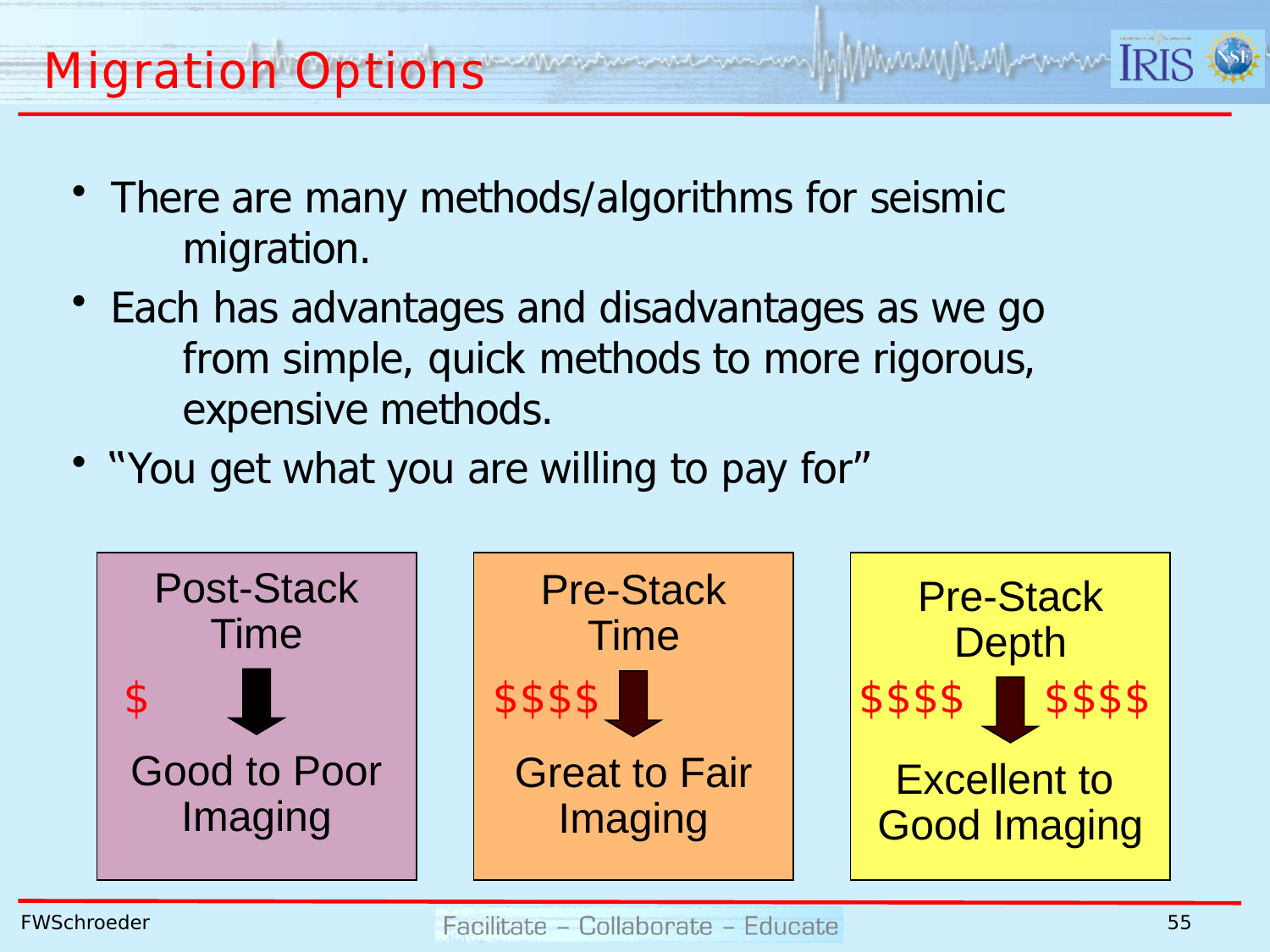

# Migration Options
There are many methods/algorithms for seismic 	migration.
Each has advantages and disadvantages as we go 	from simple, quick methods to more rigorous, 	expensive methods.
“You get what you are willing to pay for”

Post-Stack
Time

Good to Poor
Imaging

$

Pre-Stack
Time

Great to Fair
Imaging

$$$$

Pre-Stack
Depth

Excellent to
Good Imaging

$$$$
$$$$